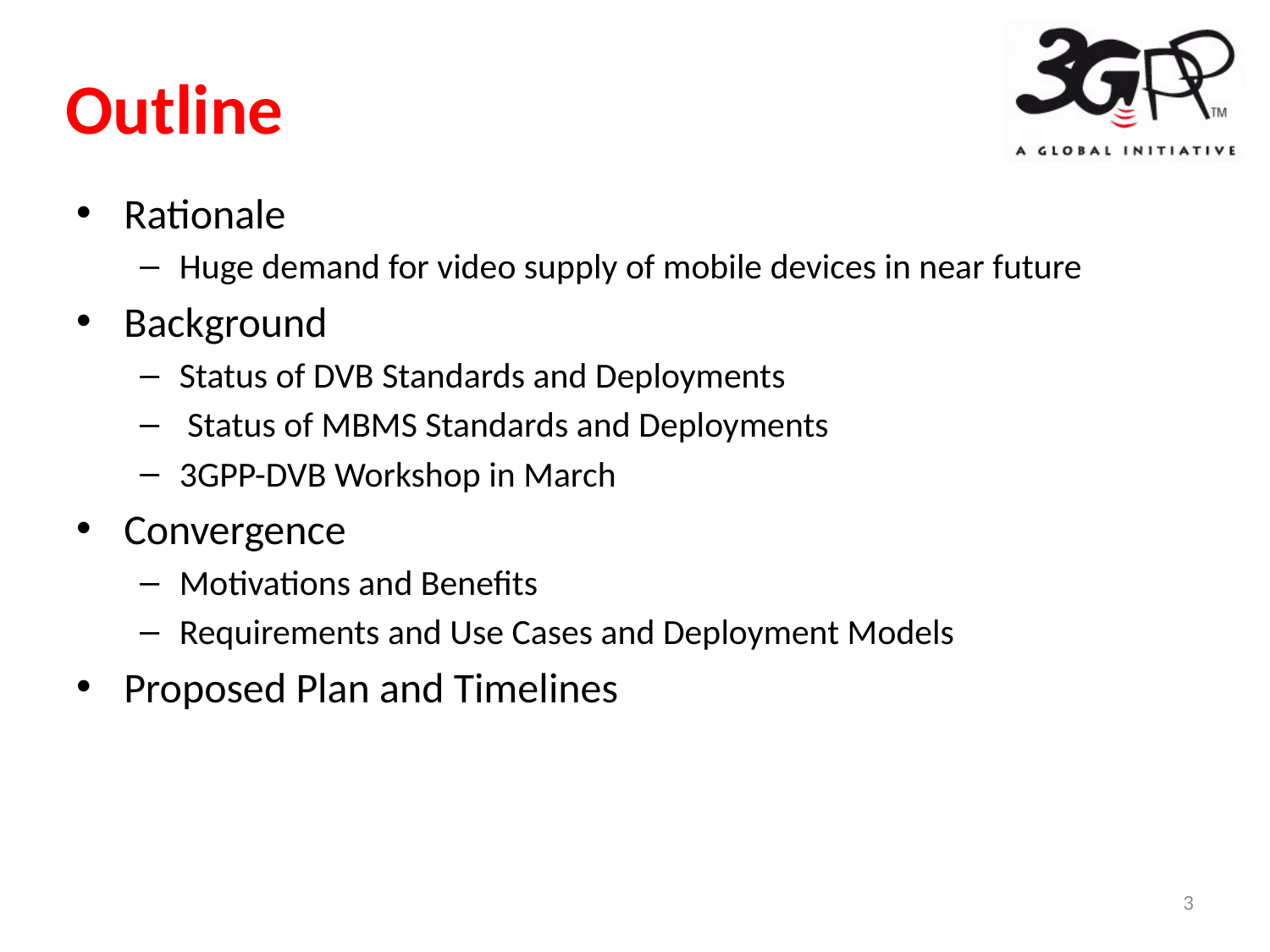

# Outline
Rationale
Huge demand for video supply of mobile devices in near future
Background
Status of DVB Standards and Deployments
 Status of MBMS Standards and Deployments
3GPP-DVB Workshop in March
Convergence
Motivations and Benefits
Requirements and Use Cases and Deployment Models
Proposed Plan and Timelines

3